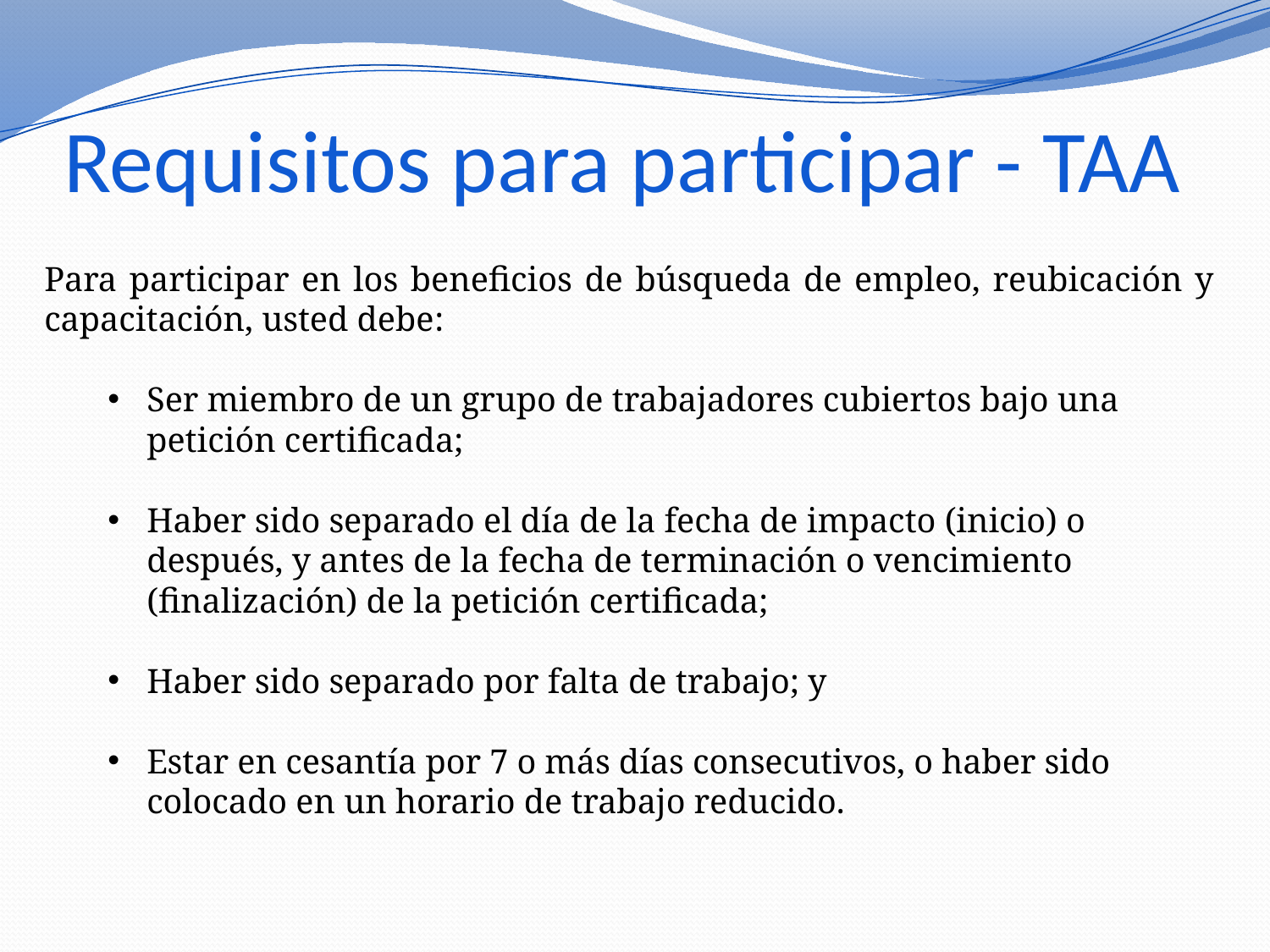

# Requisitos para participar - TAA

Para participar en los beneficios de búsqueda de empleo, reubicación y capacitación, usted debe:

Ser miembro de un grupo de trabajadores cubiertos bajo una petición certificada;

Haber sido separado el día de la fecha de impacto (inicio) o después, y antes de la fecha de terminación o vencimiento (finalización) de la petición certificada;

Haber sido separado por falta de trabajo; y

Estar en cesantía por 7 o más días consecutivos, o haber sido colocado en un horario de trabajo reducido.